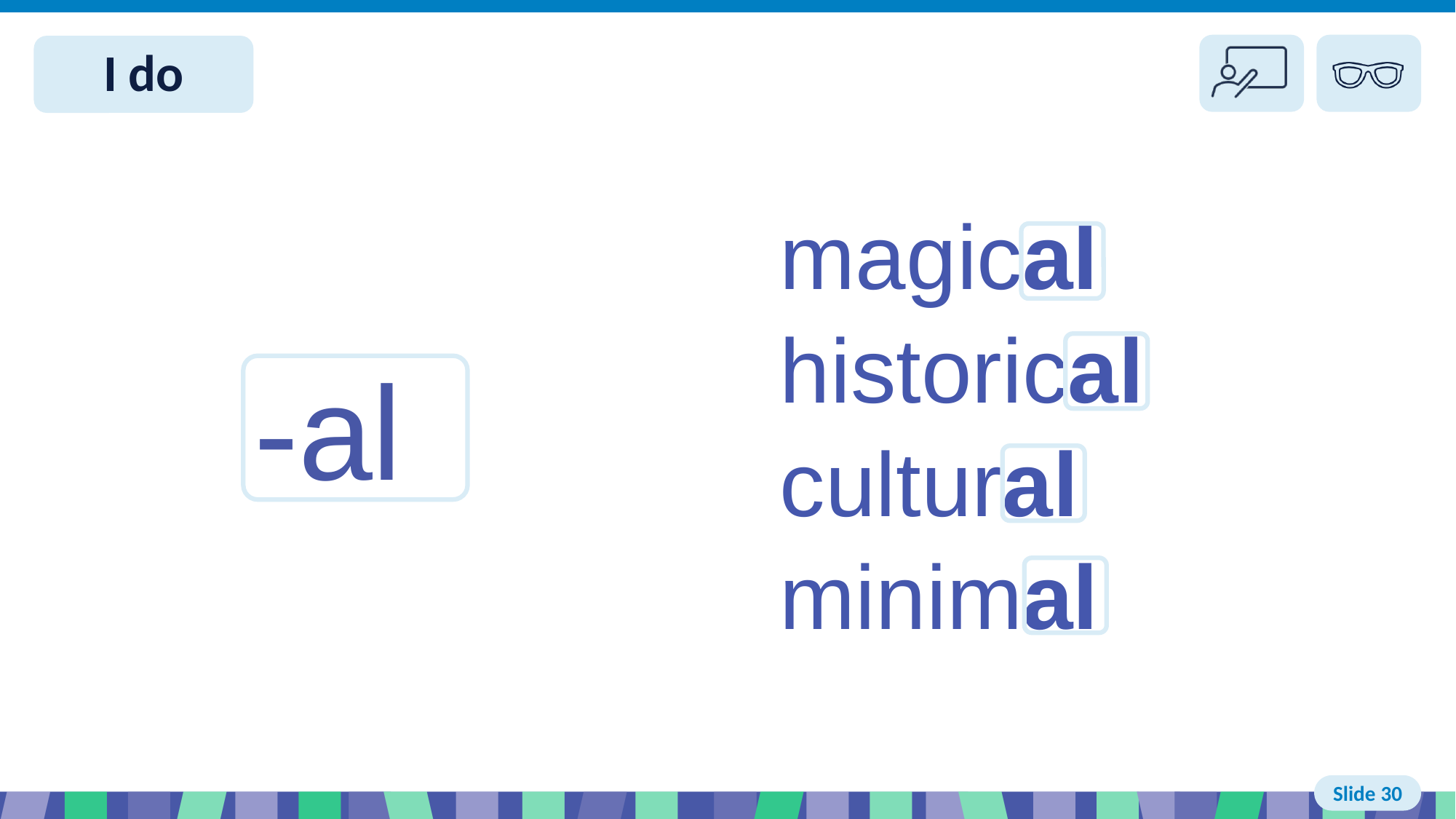

Slide 30 I do
magical
historical
cultural
minimal

-al